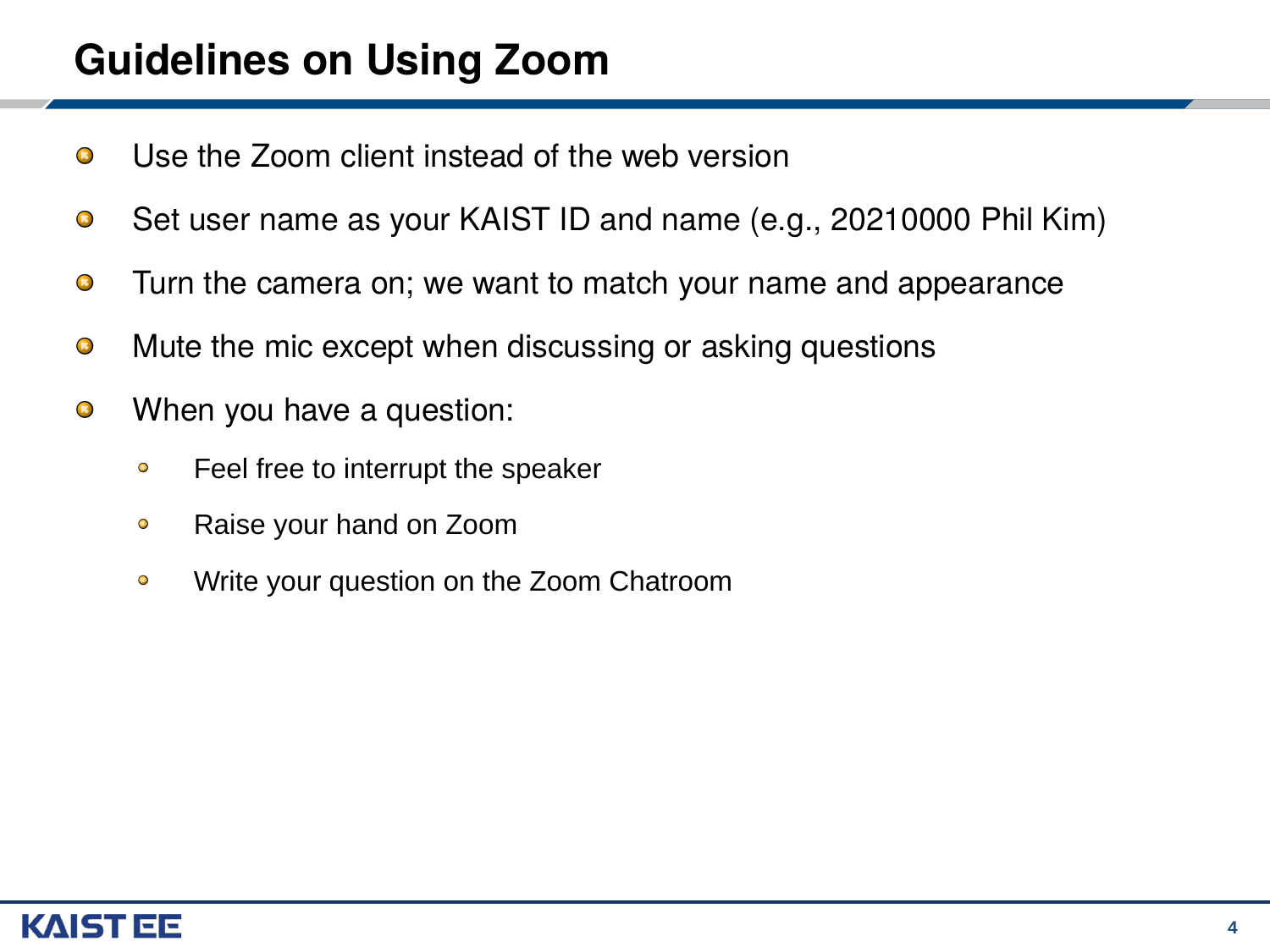

# Guidelines on Using Zoom
Use the Zoom client instead of the web version
Set user name as your KAIST ID and name (e.g., 20210000 Phil Kim)
Turn the camera on; we want to match your name and appearance
Mute the mic except when discussing or asking questions
When you have a question:
Feel free to interrupt the speaker
Raise your hand on Zoom
Write your question on the Zoom Chatroom